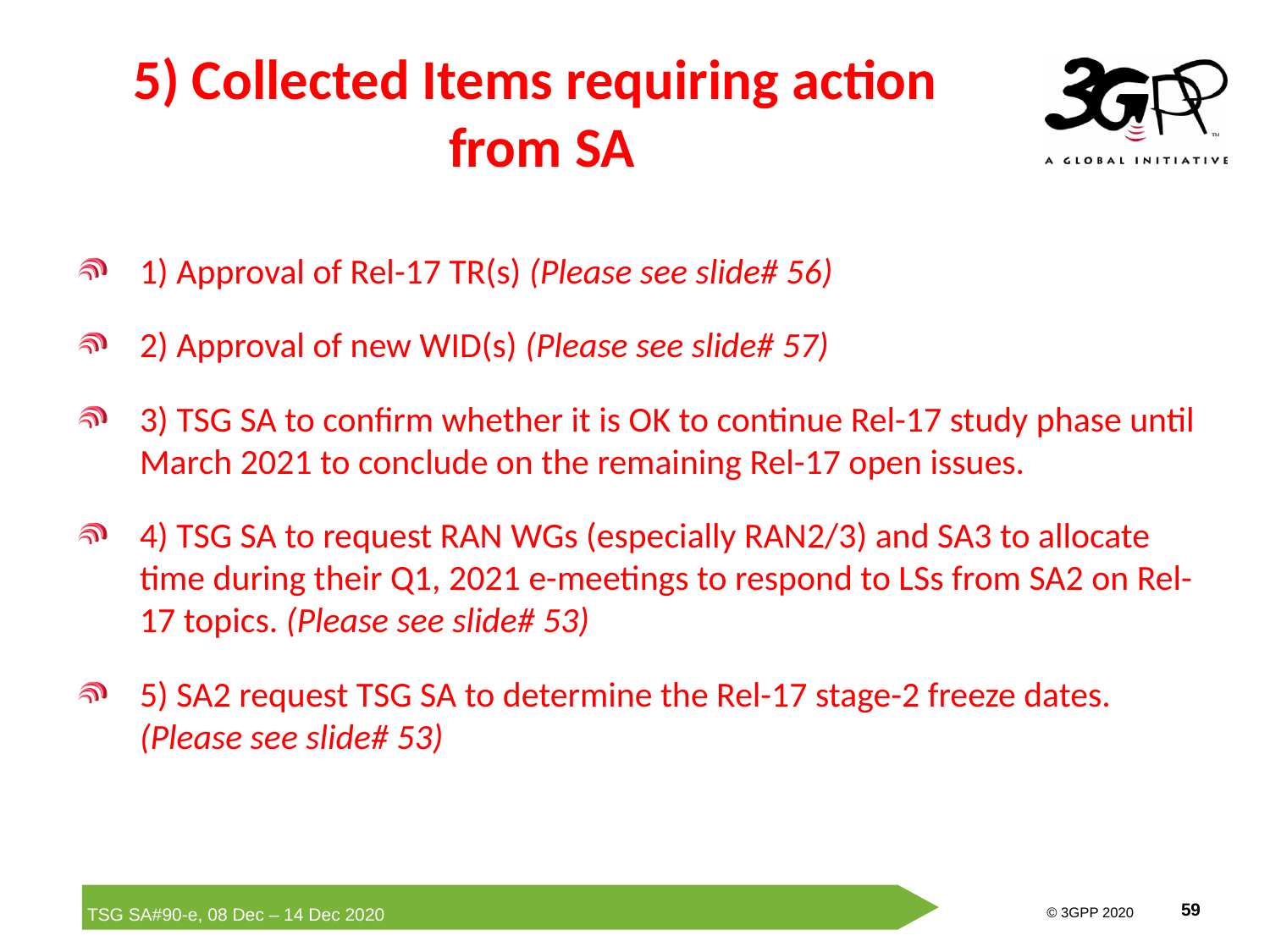

# 5) Collected Items requiring action from SA
1) Approval of Rel-17 TR(s) (Please see slide# 56)
2) Approval of new WID(s) (Please see slide# 57)
3) TSG SA to confirm whether it is OK to continue Rel-17 study phase until March 2021 to conclude on the remaining Rel-17 open issues.
4) TSG SA to request RAN WGs (especially RAN2/3) and SA3 to allocate time during their Q1, 2021 e-meetings to respond to LSs from SA2 on Rel-17 topics. (Please see slide# 53)
5) SA2 request TSG SA to determine the Rel-17 stage-2 freeze dates. (Please see slide# 53)